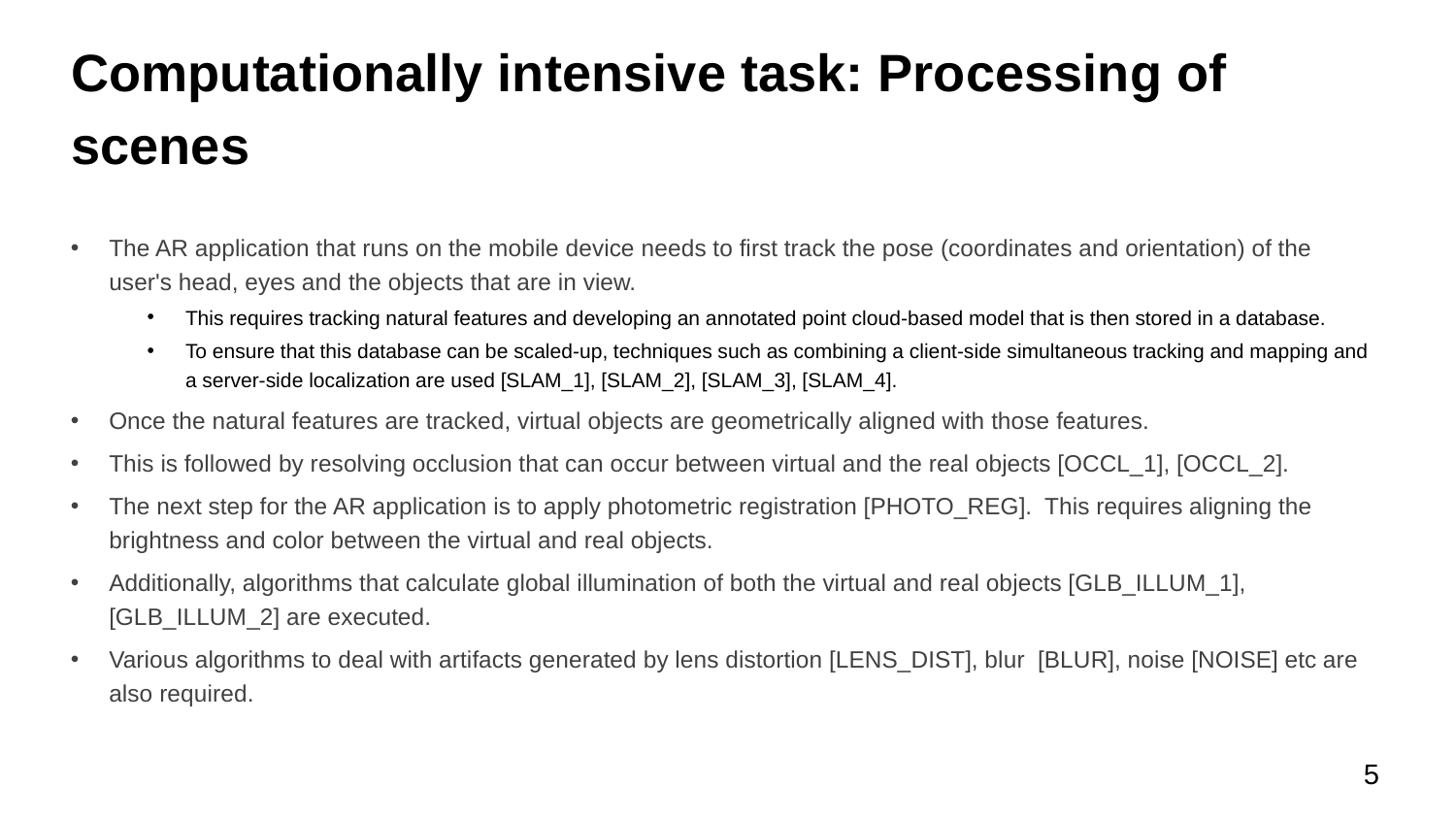

# Computationally intensive task: Processing of scenes
The AR application that runs on the mobile device needs to first track the pose (coordinates and orientation) of the user's head, eyes and the objects that are in view.
This requires tracking natural features and developing an annotated point cloud-based model that is then stored in a database.
To ensure that this database can be scaled-up, techniques such as combining a client-side simultaneous tracking and mapping and a server-side localization are used [SLAM_1], [SLAM_2], [SLAM_3], [SLAM_4].
Once the natural features are tracked, virtual objects are geometrically aligned with those features.
This is followed by resolving occlusion that can occur between virtual and the real objects [OCCL_1], [OCCL_2].
The next step for the AR application is to apply photometric registration [PHOTO_REG].  This requires aligning the brightness and color between the virtual and real objects.
Additionally, algorithms that calculate global illumination of both the virtual and real objects [GLB_ILLUM_1], [GLB_ILLUM_2] are executed.
Various algorithms to deal with artifacts generated by lens distortion [LENS_DIST], blur  [BLUR], noise [NOISE] etc are also required.

5